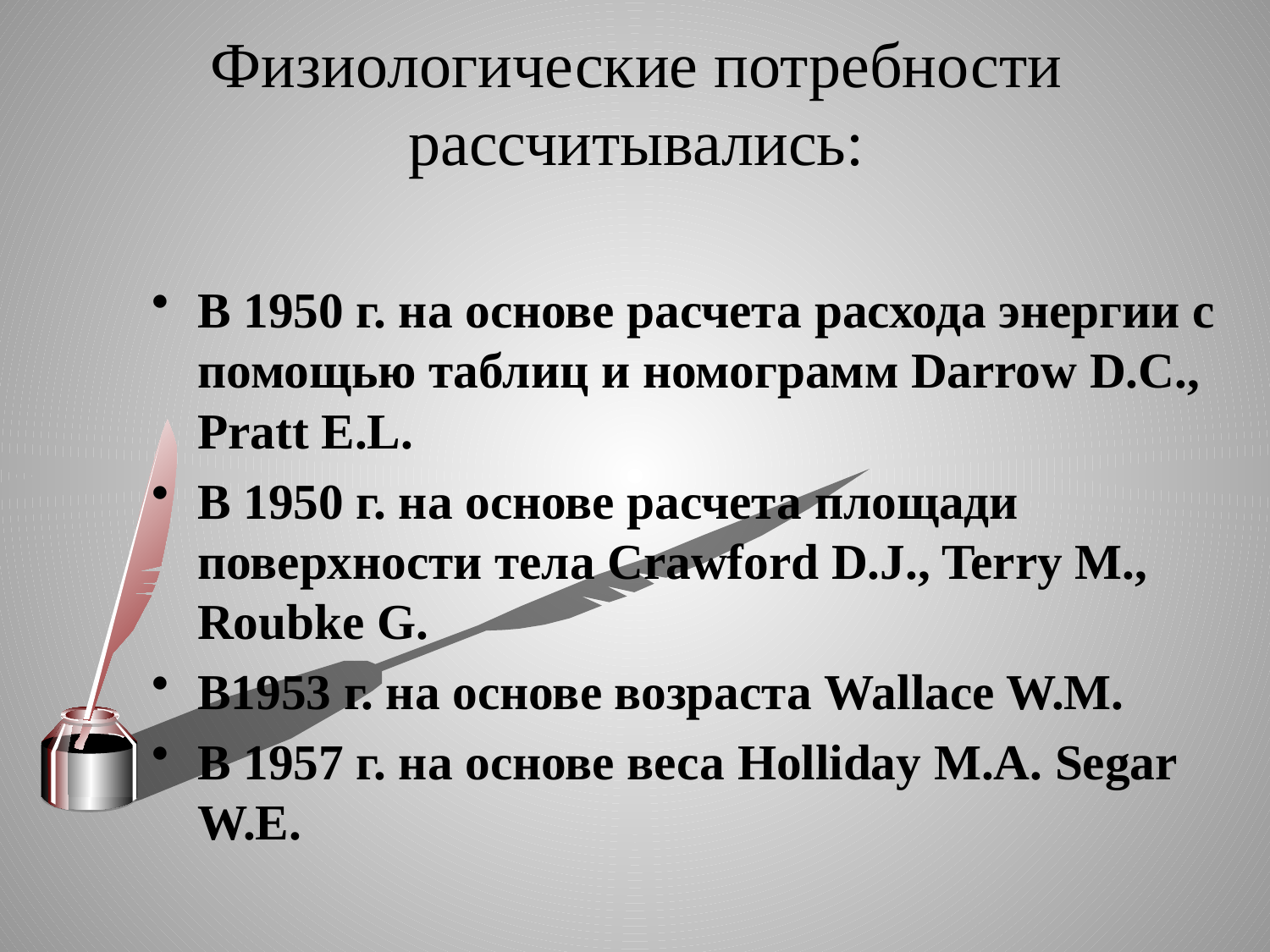

# Физиологические потребности рассчитывались:

В 1950 г. на основе расчета расхода энергии с помощью таблиц и номограмм Darrow D.C., Pratt E.L.
В 1950 г. на основе расчета площади поверхности тела Crawford D.J., Terry M., Roubke G.
В1953 г. на основе возраста Wallace W.M.
В 1957 г. на основе веса Holliday M.A. Segar W.E.